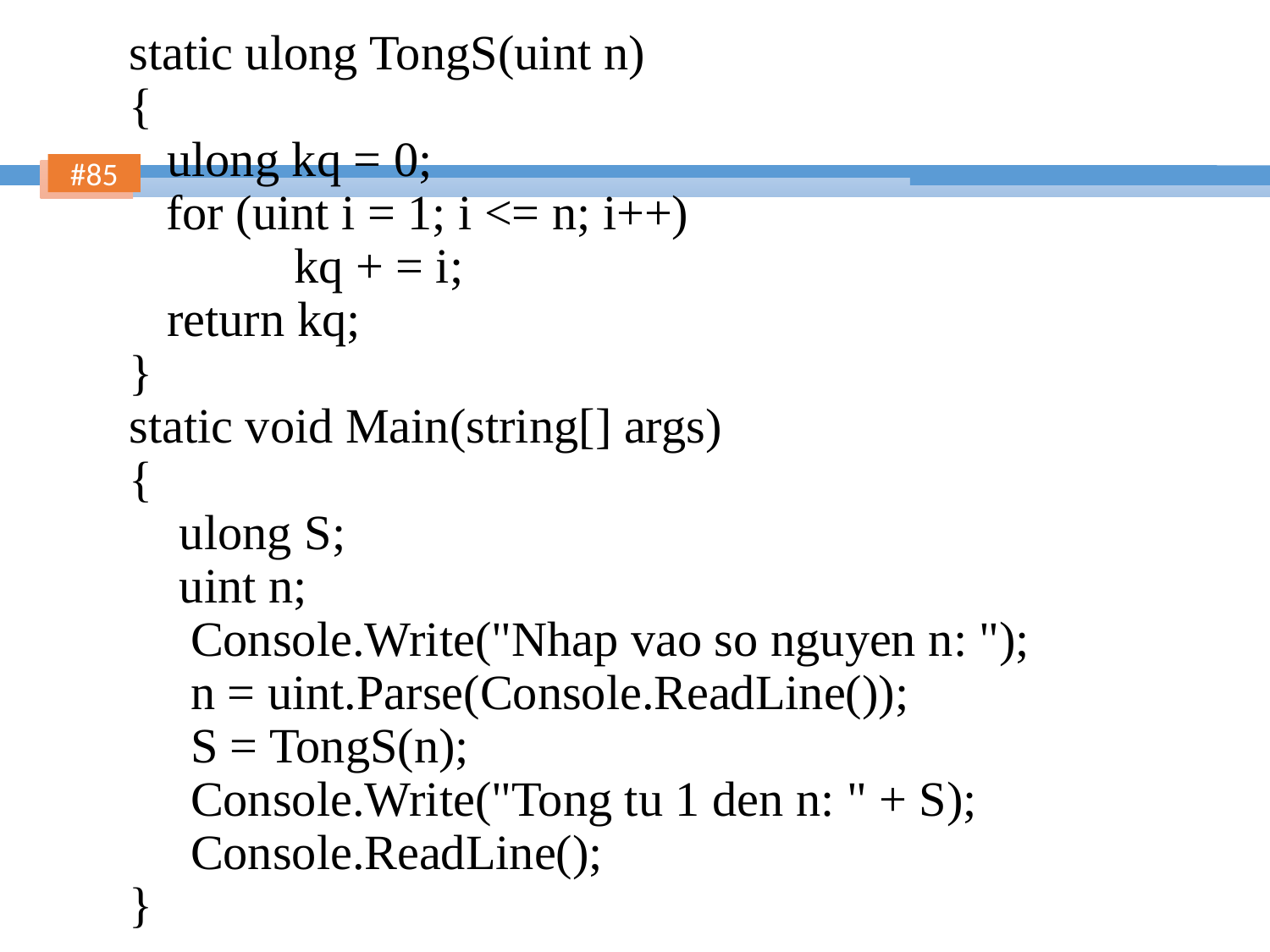

static ulong TongS(uint n)
{
	ulong kq = 0;
   for (uint i = 1; i <= n; i++)
		kq + = i;
	return kq;
}
static void Main(string[] args)
{
	 ulong S;
	 uint n;
     Console.Write("Nhap vao so nguyen n: ");
     n = uint.Parse(Console.ReadLine());
     S = TongS(n);
     Console.Write("Tong tu 1 den n: " + S);
     Console.ReadLine();
}

85